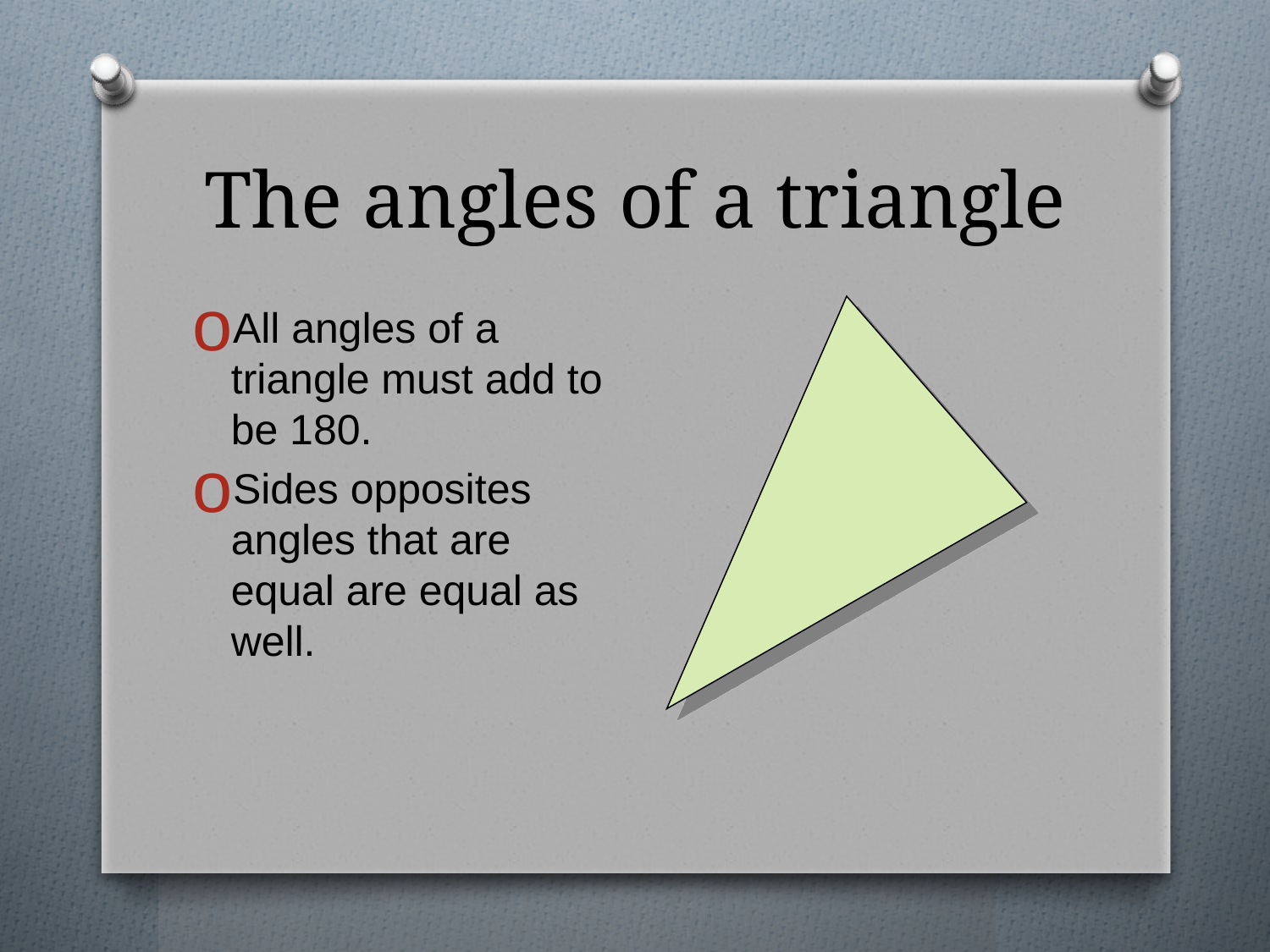

# The angles of a triangle
All angles of a triangle must add to be 180.
Sides opposites angles that are equal are equal as well.